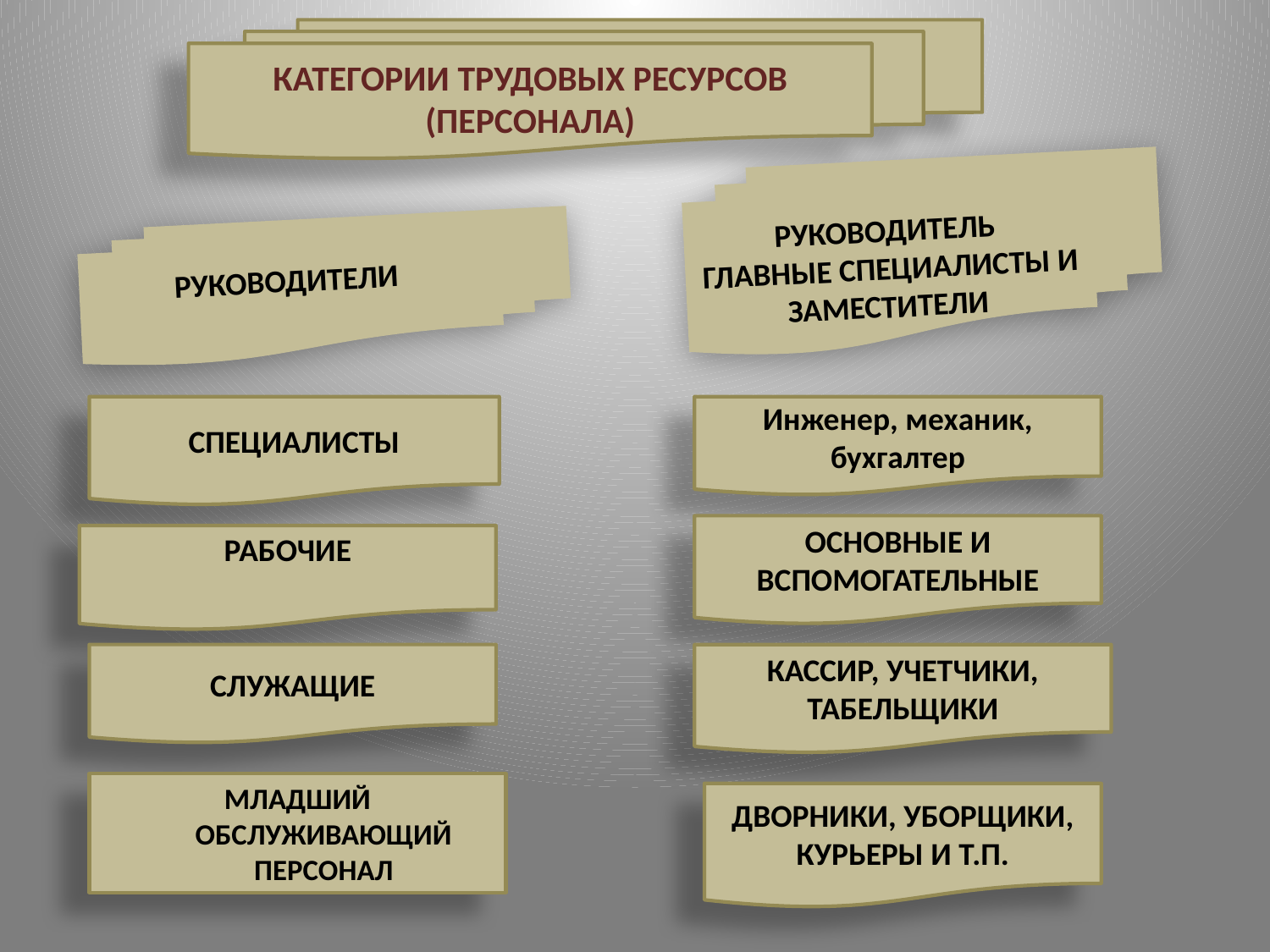

КАТЕГОРИИ ТРУДОВЫХ РЕСУРСОВ (ПЕРСОНАЛА)
РУКОВОДИТЕЛЬ
ГЛАВНЫЕ СПЕЦИАЛИСТЫ И ЗАМЕСТИТЕЛИ
РУКОВОДИТЕЛИ

СПЕЦИАЛИСТЫ
Инженер, механик, бухгалтер
ОСНОВНЫЕ И ВСПОМОГАТЕЛЬНЫЕ
РАБОЧИЕ

СЛУЖАЩИЕ
КАССИР, УЧЕТЧИКИ, ТАБЕЛЬЩИКИ
МЛАДШИЙ ОБСЛУЖИВАЮЩИЙ ПЕРСОНАЛ
ДВОРНИКИ, УБОРЩИКИ, КУРЬЕРЫ И Т.П.